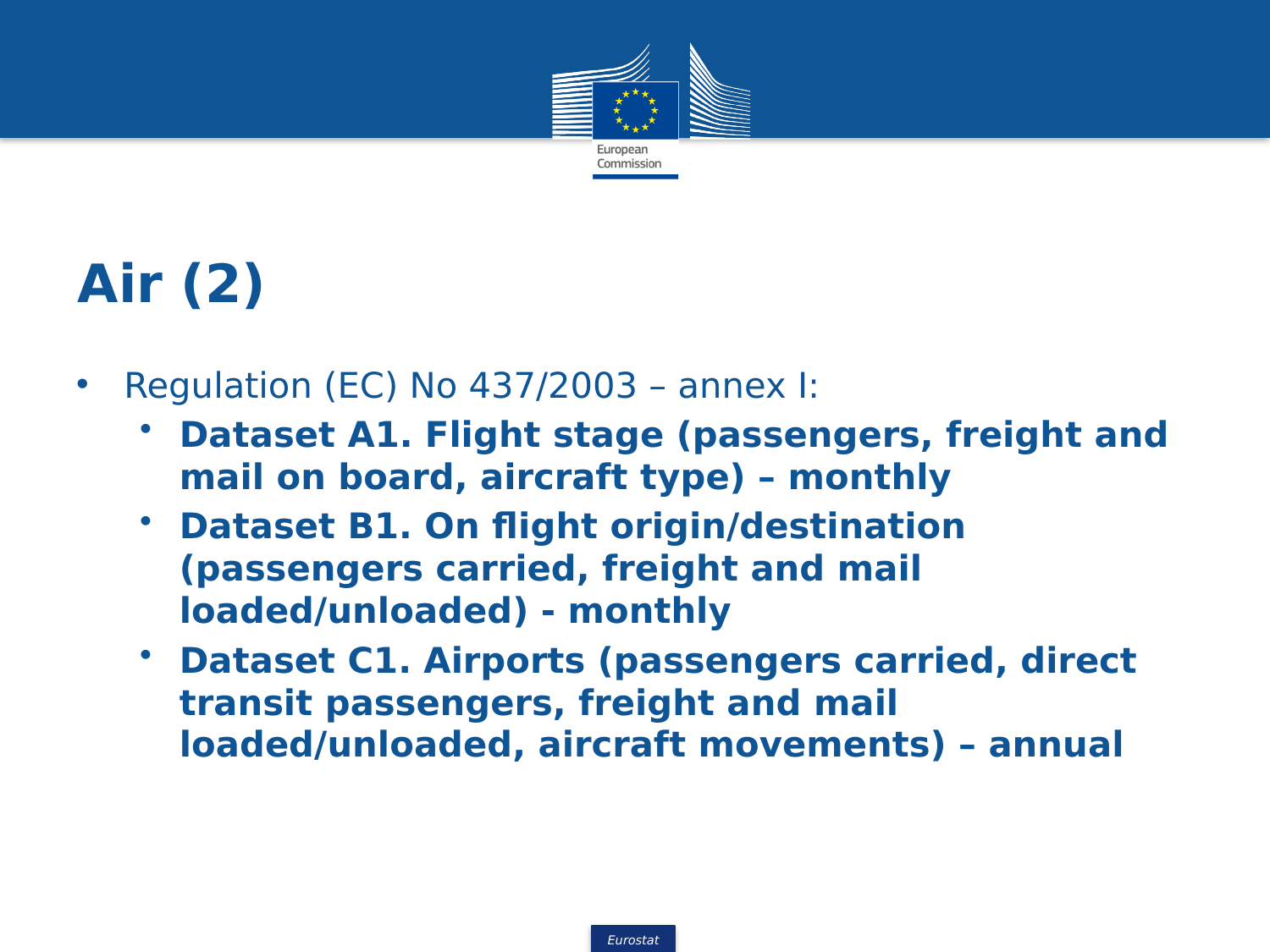

# Air (2)
Regulation (EC) No 437/2003 – annex I:
Dataset A1. Flight stage (passengers, freight and mail on board, aircraft type) – monthly
Dataset B1. On flight origin/destination (passengers carried, freight and mail loaded/unloaded) - monthly
Dataset C1. Airports (passengers carried, direct transit passengers, freight and mail loaded/unloaded, aircraft movements) – annual

18
2/20/2019